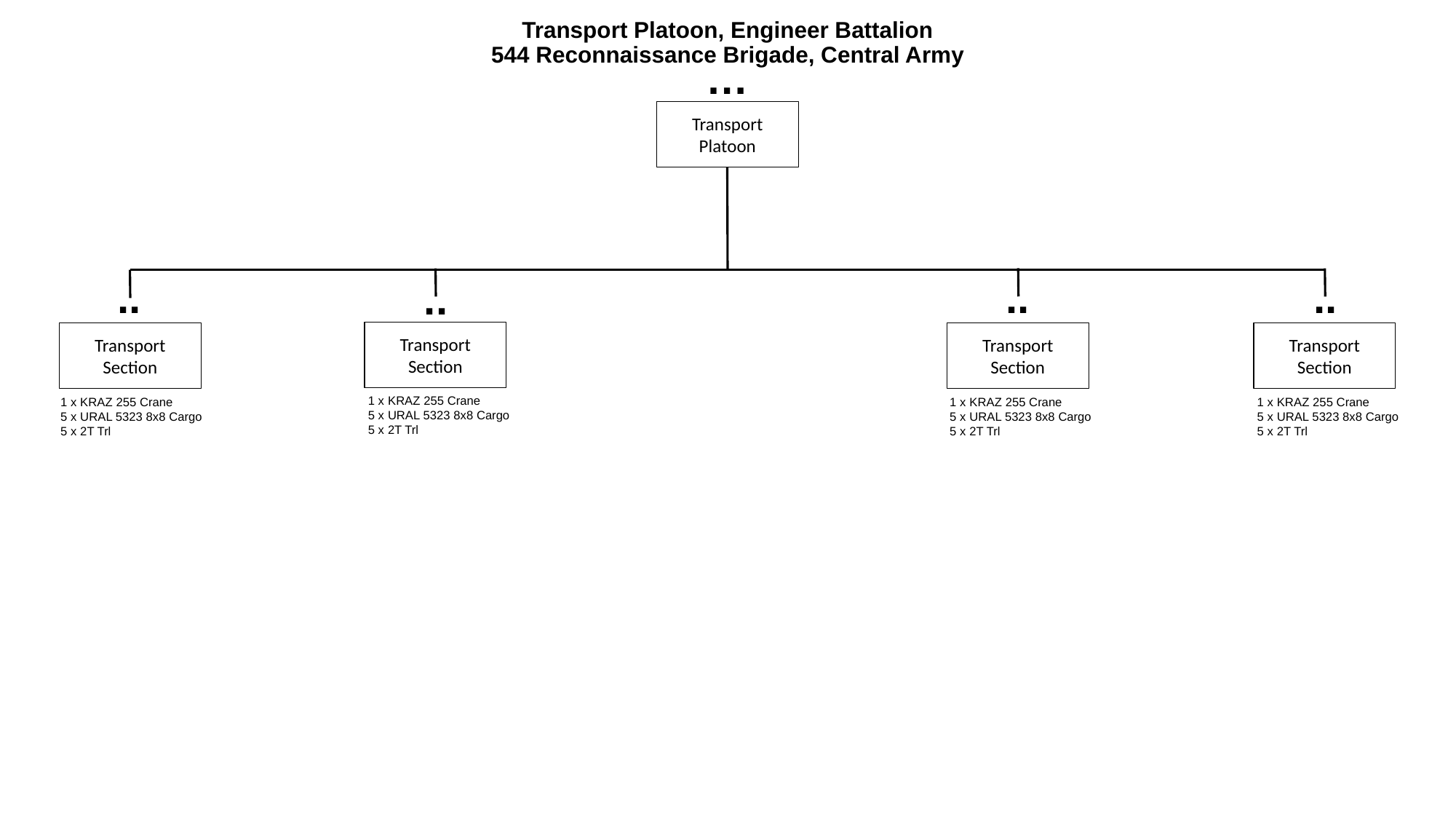

# Transport Platoon, Engineer Battalion 544 Reconnaissance Brigade, Central Army
…
Transport
Platoon
..
..
..
..
Transport
Section
Transport
Section
Transport
Section
Transport
Section
1 x KRAZ 255 Crane
5 x URAL 5323 8x8 Cargo
5 x 2T Trl
1 x KRAZ 255 Crane
5 x URAL 5323 8x8 Cargo
5 x 2T Trl
1 x KRAZ 255 Crane
5 x URAL 5323 8x8 Cargo
5 x 2T Trl
1 x KRAZ 255 Crane
5 x URAL 5323 8x8 Cargo
5 x 2T Trl